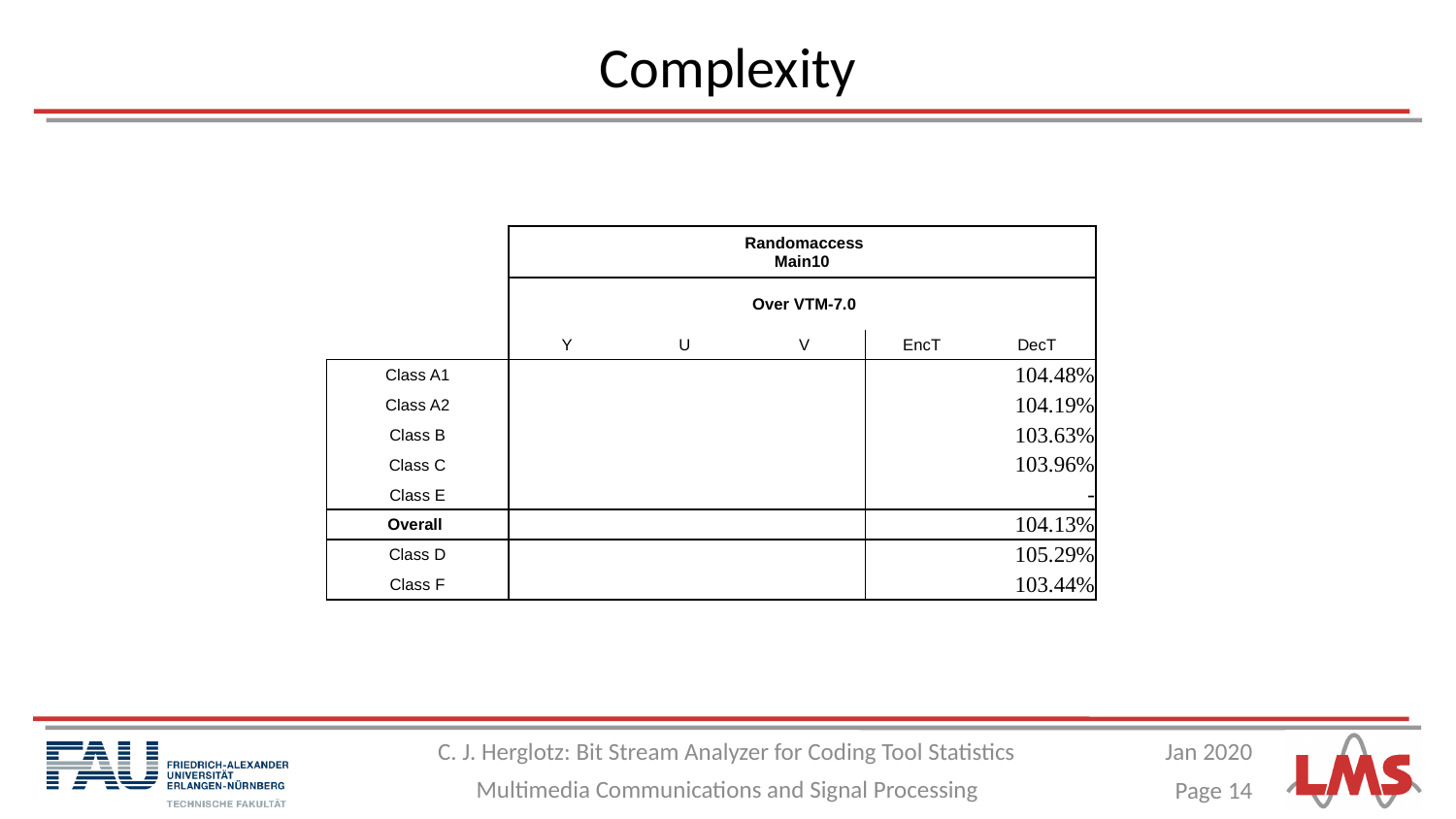

# Complexity
|  |  |  | RandomaccessMain10 |  |  |
| --- | --- | --- | --- | --- | --- |
|  |  |  | Over VTM-7.0 |  |  |
|  | Y | U | V | EncT | DecT |
| Class A1 |  |  |  |  | 104.48% |
| Class A2 |  |  |  |  | 104.19% |
| Class B |  |  |  |  | 103.63% |
| Class C |  |  |  |  | 103.96% |
| Class E |  |  |  |  | - |
| Overall |  |  |  |  | 104.13% |
| Class D |  |  |  |  | 105.29% |
| Class F |  |  |  |  | 103.44% |